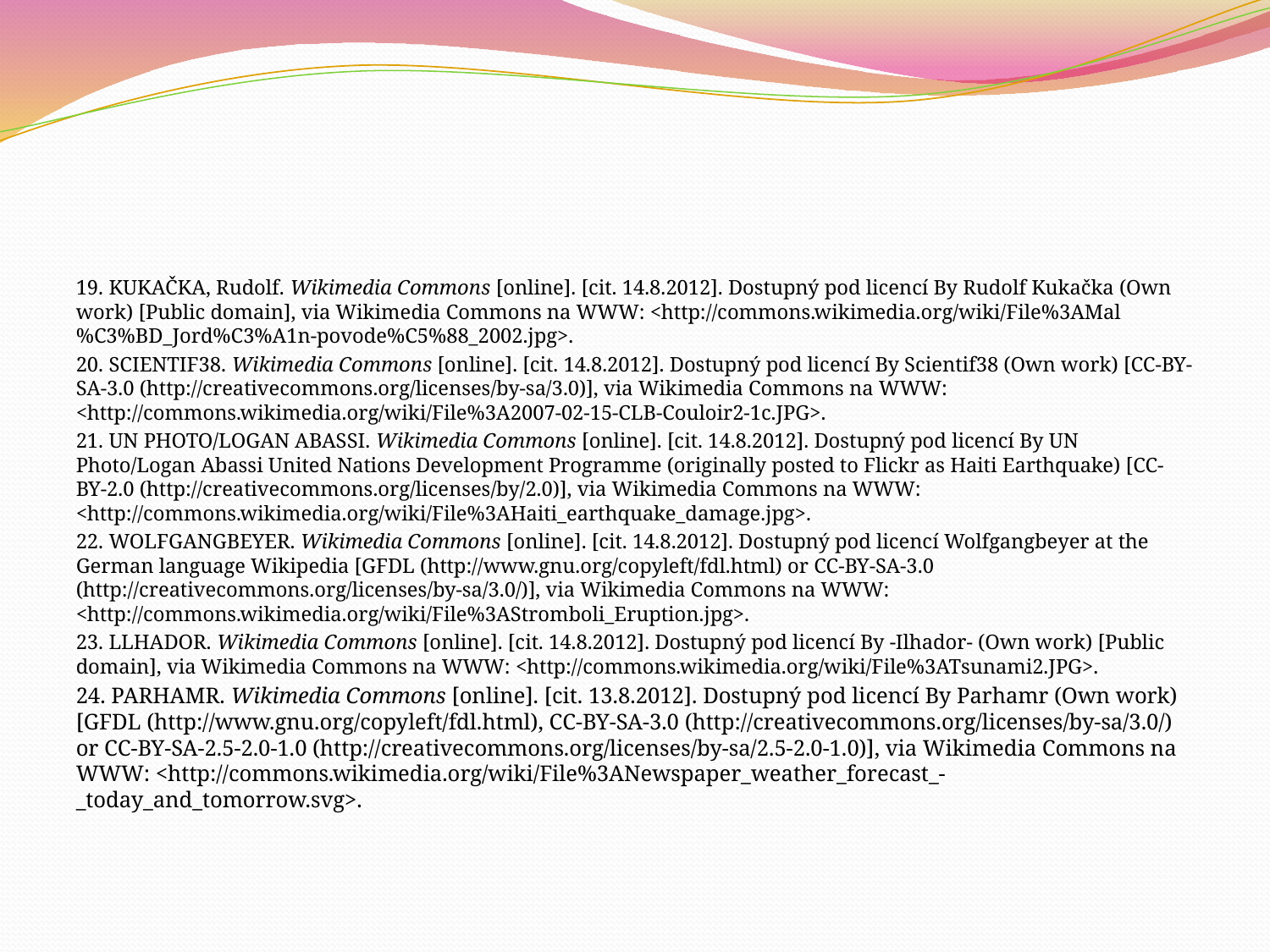

#
19. KUKAČKA, Rudolf. Wikimedia Commons [online]. [cit. 14.8.2012]. Dostupný pod licencí By Rudolf Kukačka (Own work) [Public domain], via Wikimedia Commons na WWW: <http://commons.wikimedia.org/wiki/File%3AMal%C3%BD_Jord%C3%A1n-povode%C5%88_2002.jpg>.
20. SCIENTIF38. Wikimedia Commons [online]. [cit. 14.8.2012]. Dostupný pod licencí By Scientif38 (Own work) [CC-BY-SA-3.0 (http://creativecommons.org/licenses/by-sa/3.0)], via Wikimedia Commons na WWW: <http://commons.wikimedia.org/wiki/File%3A2007-02-15-CLB-Couloir2-1c.JPG>.
21. UN PHOTO/LOGAN ABASSI. Wikimedia Commons [online]. [cit. 14.8.2012]. Dostupný pod licencí By UN Photo/Logan Abassi United Nations Development Programme (originally posted to Flickr as Haiti Earthquake) [CC-BY-2.0 (http://creativecommons.org/licenses/by/2.0)], via Wikimedia Commons na WWW: <http://commons.wikimedia.org/wiki/File%3AHaiti_earthquake_damage.jpg>.
22. WOLFGANGBEYER. Wikimedia Commons [online]. [cit. 14.8.2012]. Dostupný pod licencí Wolfgangbeyer at the German language Wikipedia [GFDL (http://www.gnu.org/copyleft/fdl.html) or CC-BY-SA-3.0 (http://creativecommons.org/licenses/by-sa/3.0/)], via Wikimedia Commons na WWW: <http://commons.wikimedia.org/wiki/File%3AStromboli_Eruption.jpg>.
23. LLHADOR. Wikimedia Commons [online]. [cit. 14.8.2012]. Dostupný pod licencí By -Ilhador- (Own work) [Public domain], via Wikimedia Commons na WWW: <http://commons.wikimedia.org/wiki/File%3ATsunami2.JPG>.
24. PARHAMR. Wikimedia Commons [online]. [cit. 13.8.2012]. Dostupný pod licencí By Parhamr (Own work) [GFDL (http://www.gnu.org/copyleft/fdl.html), CC-BY-SA-3.0 (http://creativecommons.org/licenses/by-sa/3.0/) or CC-BY-SA-2.5-2.0-1.0 (http://creativecommons.org/licenses/by-sa/2.5-2.0-1.0)], via Wikimedia Commons na WWW: <http://commons.wikimedia.org/wiki/File%3ANewspaper_weather_forecast_-_today_and_tomorrow.svg>.